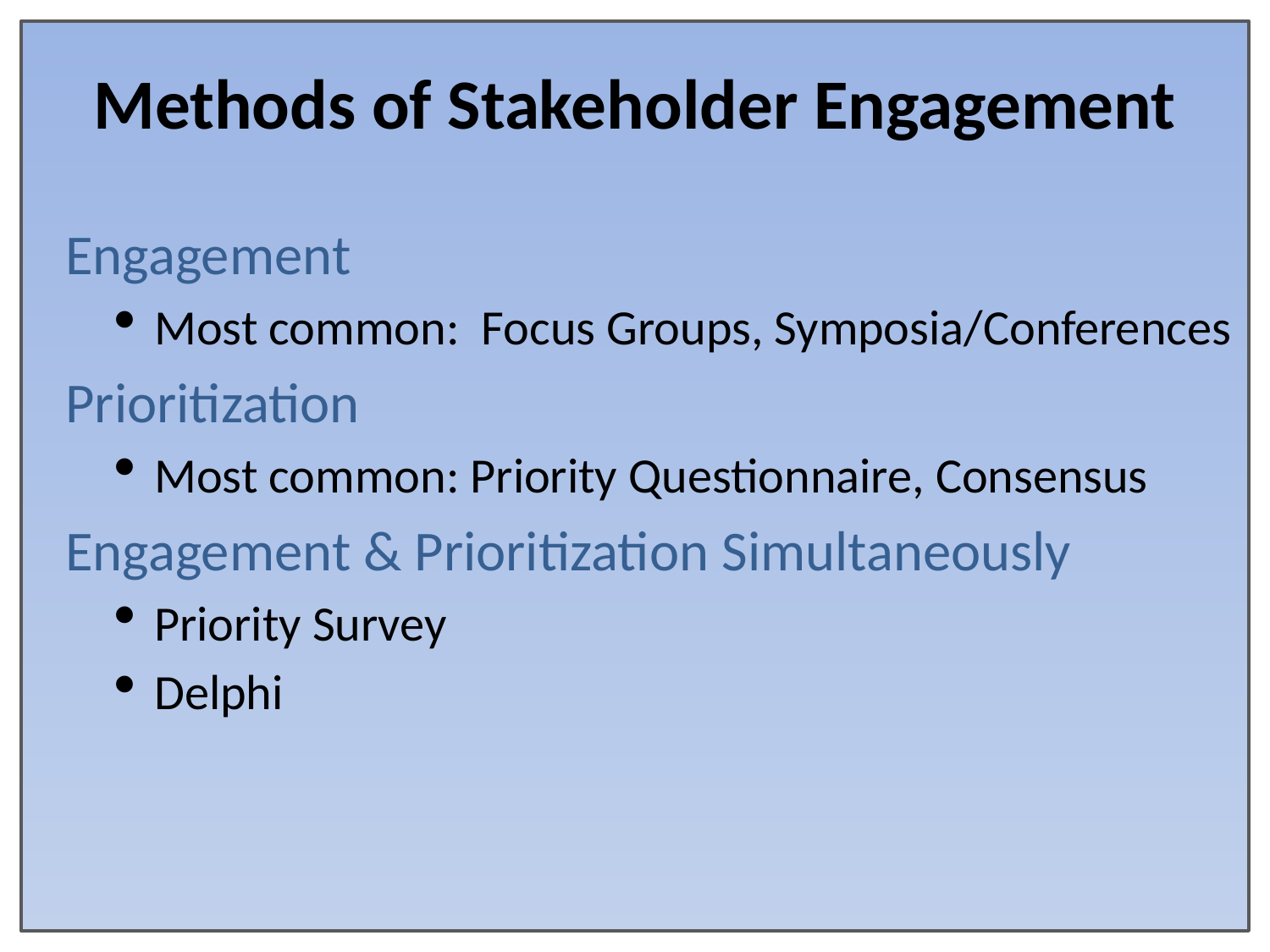

# Methods of Stakeholder Engagement
Engagement
Most common:  Focus Groups, Symposia/Conferences
Prioritization
Most common: Priority Questionnaire, Consensus
Engagement & Prioritization Simultaneously
Priority Survey
Delphi